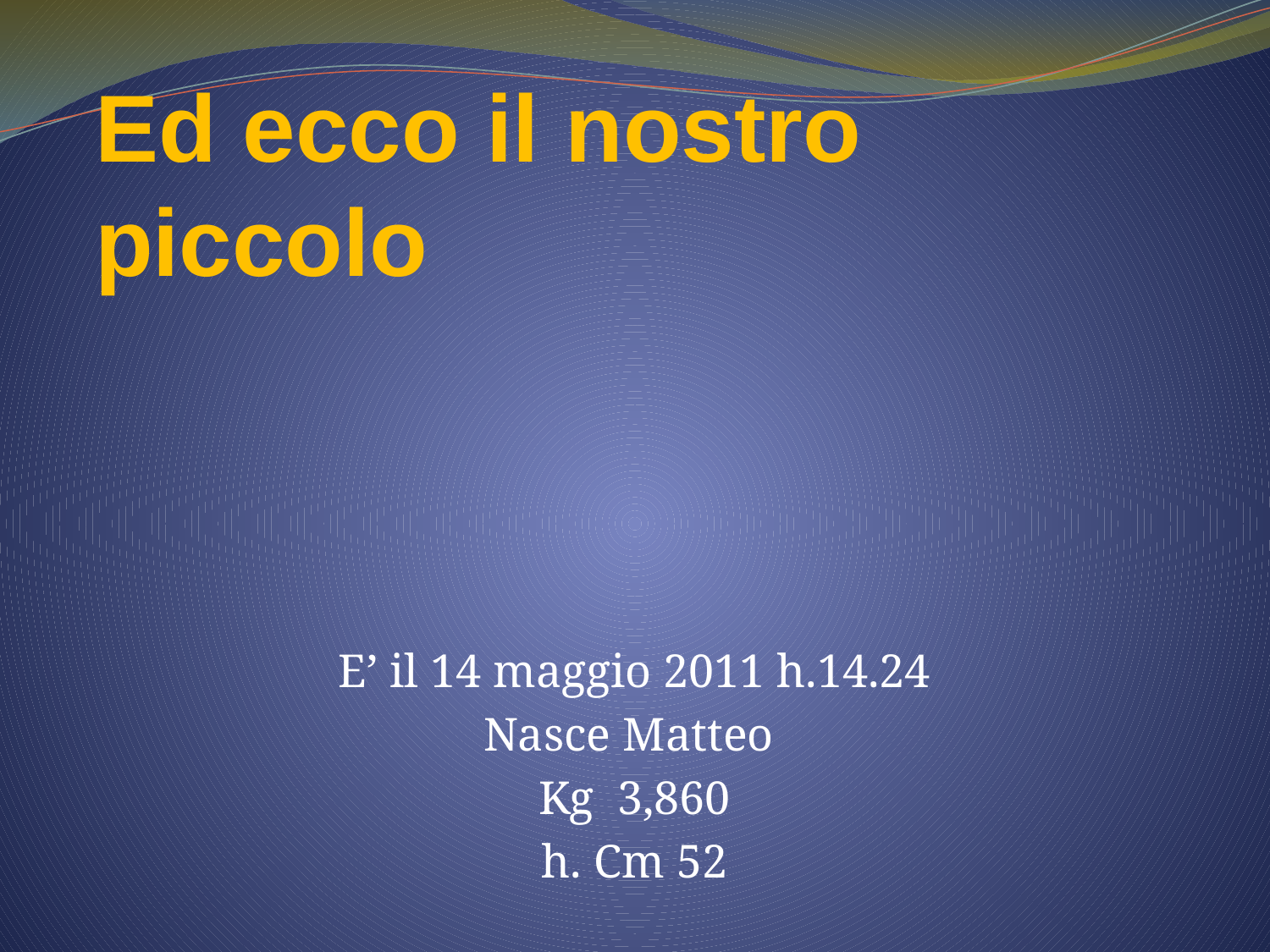

# Ed ecco il nostro piccolo
E’ il 14 maggio 2011 h.14.24
Nasce Matteo
Kg  3,860
h. Cm 52